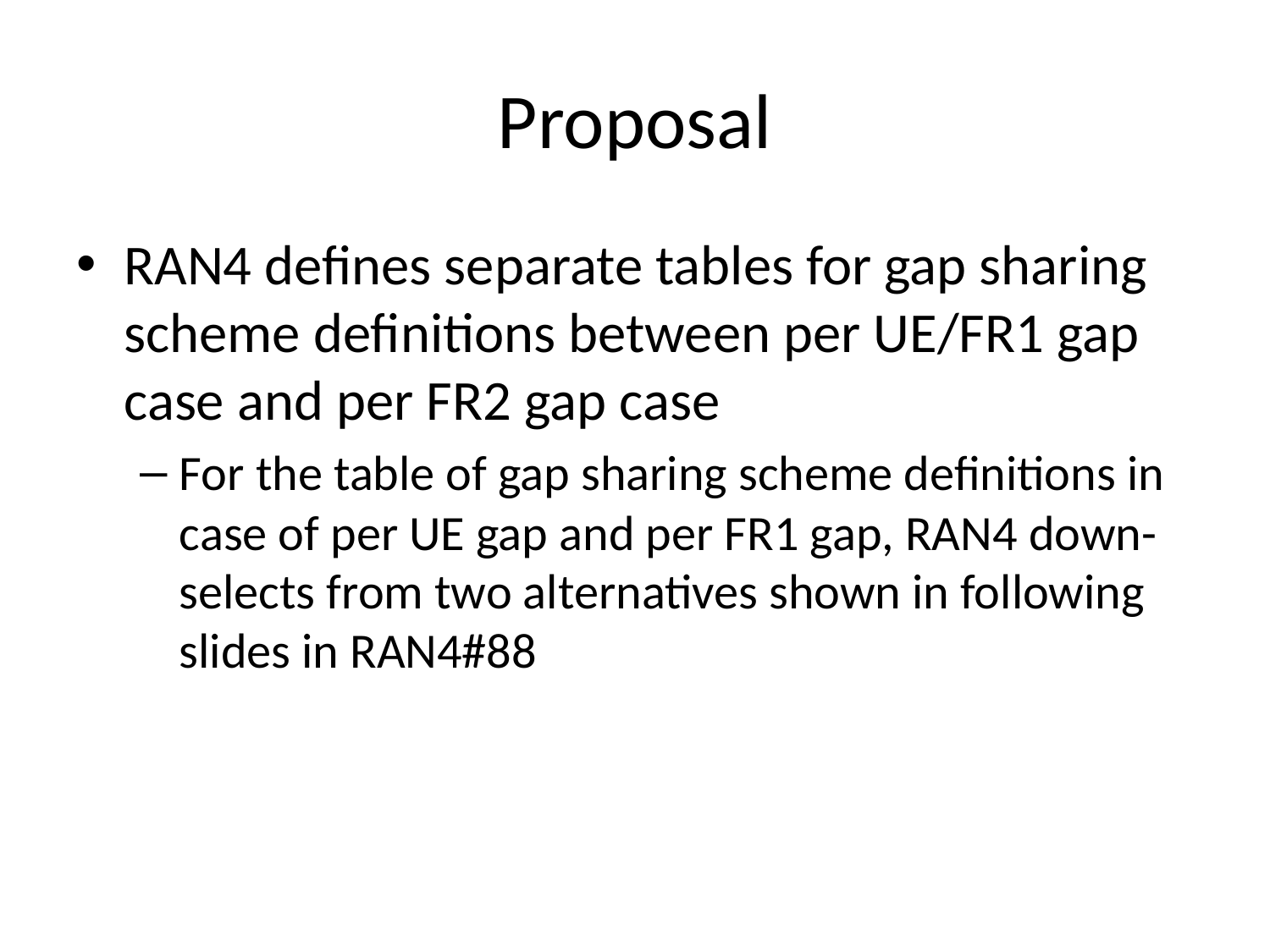

# Proposal
RAN4 defines separate tables for gap sharing scheme definitions between per UE/FR1 gap case and per FR2 gap case
For the table of gap sharing scheme definitions in case of per UE gap and per FR1 gap, RAN4 down-selects from two alternatives shown in following slides in RAN4#88